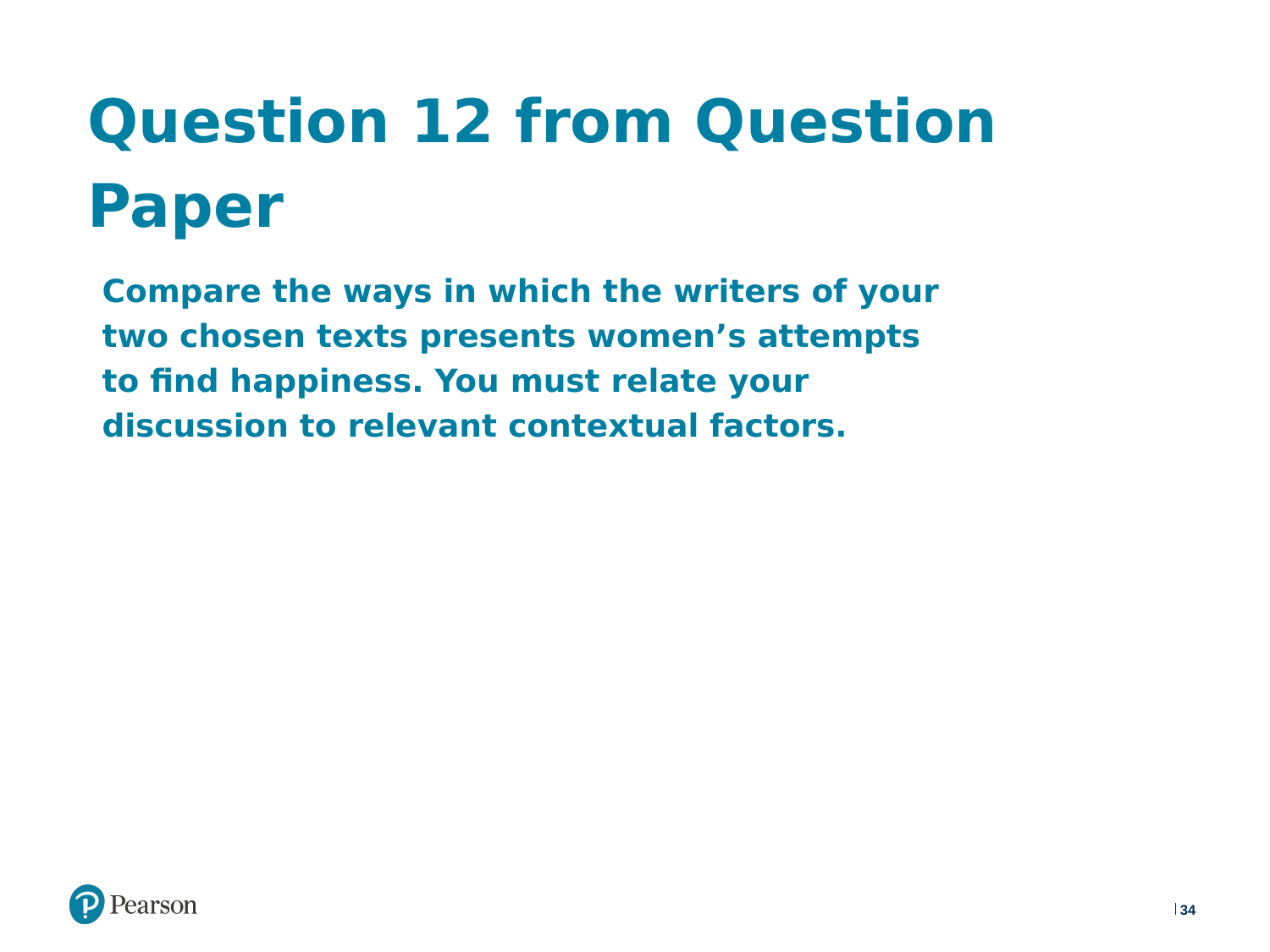

# Question 12 from Question Paper
Compare the ways in which the writers of your two chosen texts presents women’s attempts to find happiness. You must relate your discussion to relevant contextual factors.
34